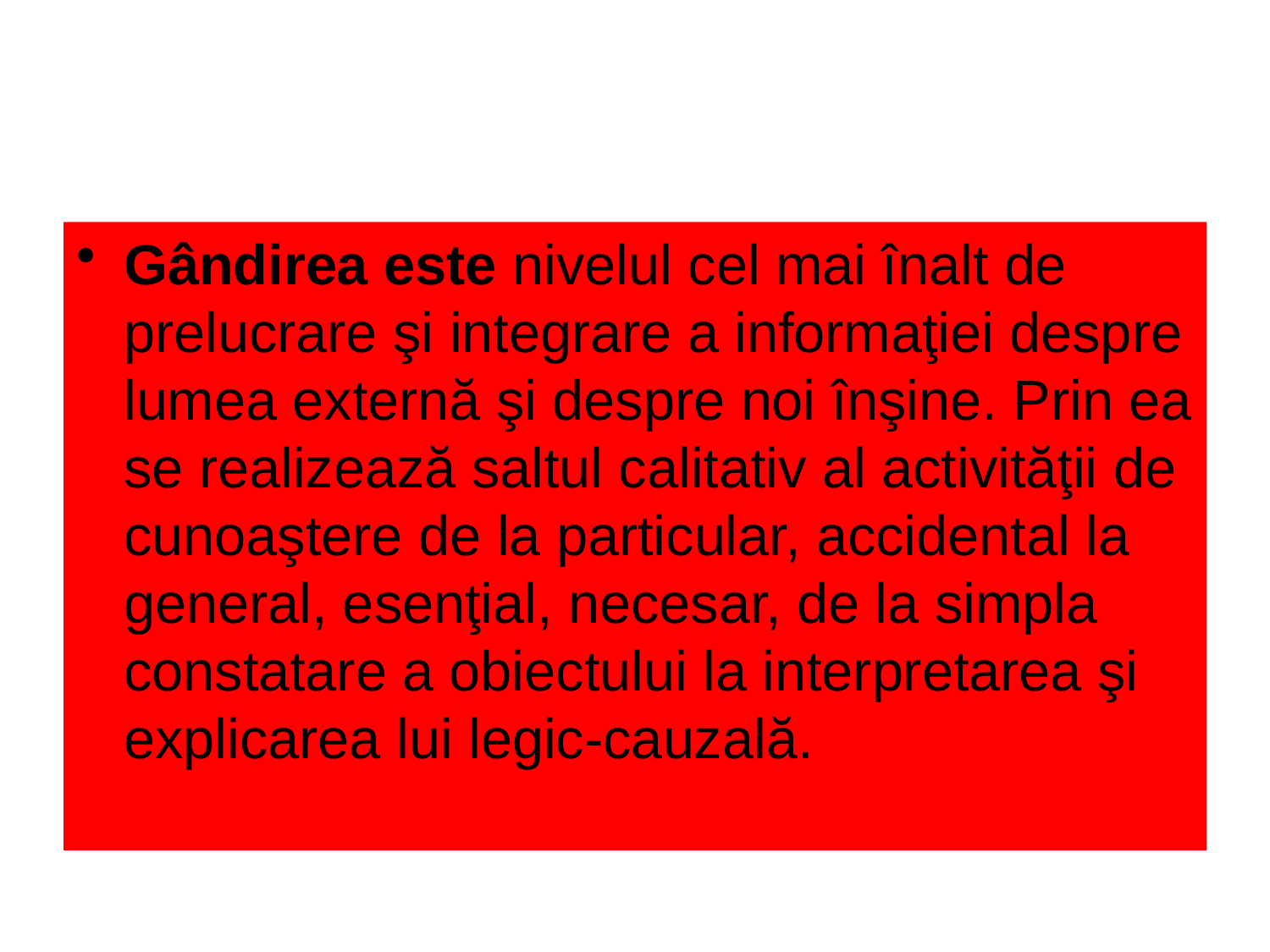

#
Gândirea este nivelul cel mai înalt de prelucrare şi integrare a informaţiei despre lumea externă şi despre noi înşine. Prin ea se realizează saltul calitativ al activităţii de cunoaştere de la particular, accidental la general, esenţial, necesar, de la simpla constatare a obiectului la interpretarea şi explicarea lui legic-cauzală.